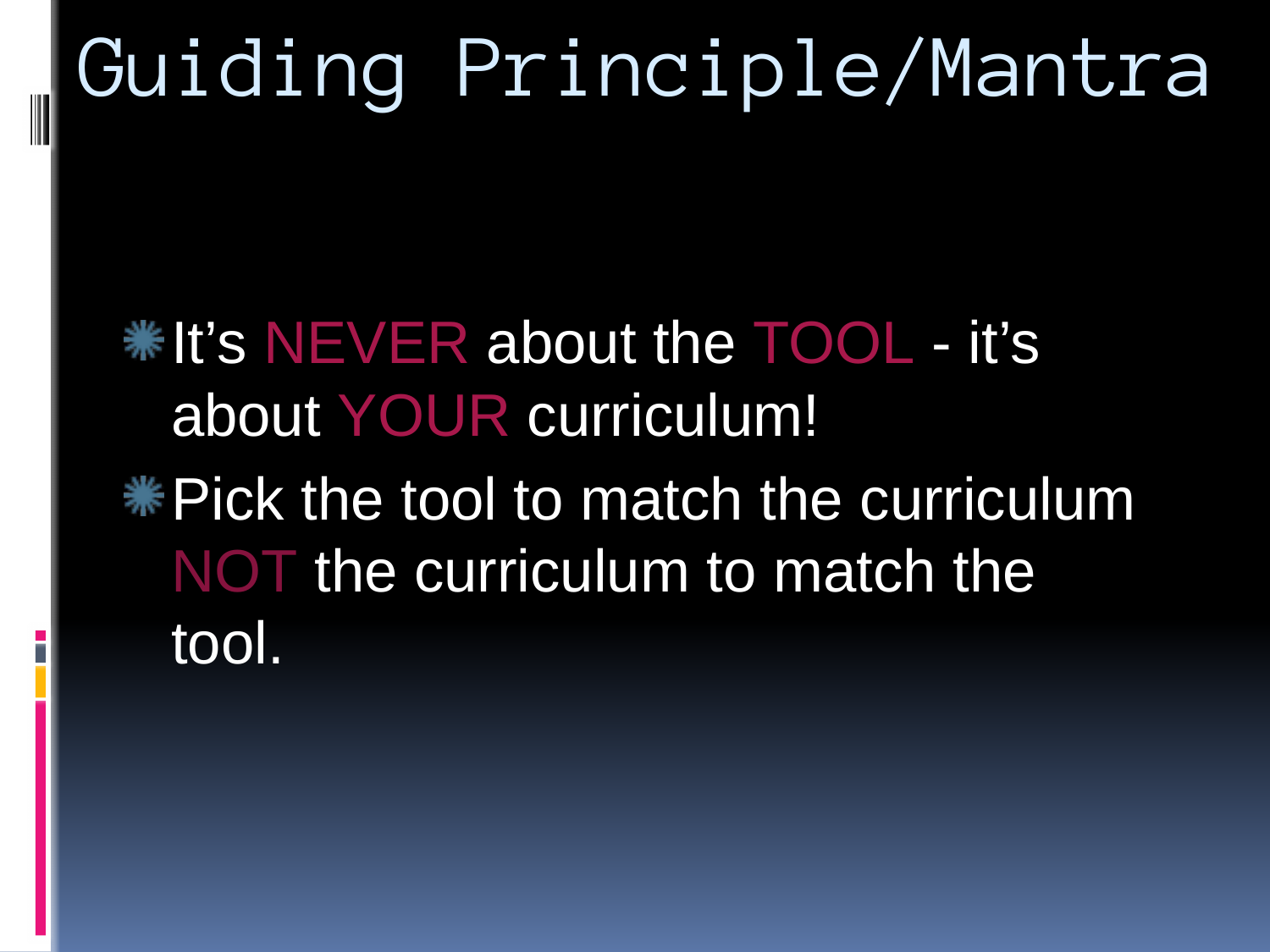

# Guiding Principle/Mantra
It’s NEVER about the TOOL - it’s about YOUR curriculum!
Pick the tool to match the curriculum NOT the curriculum to match the tool.